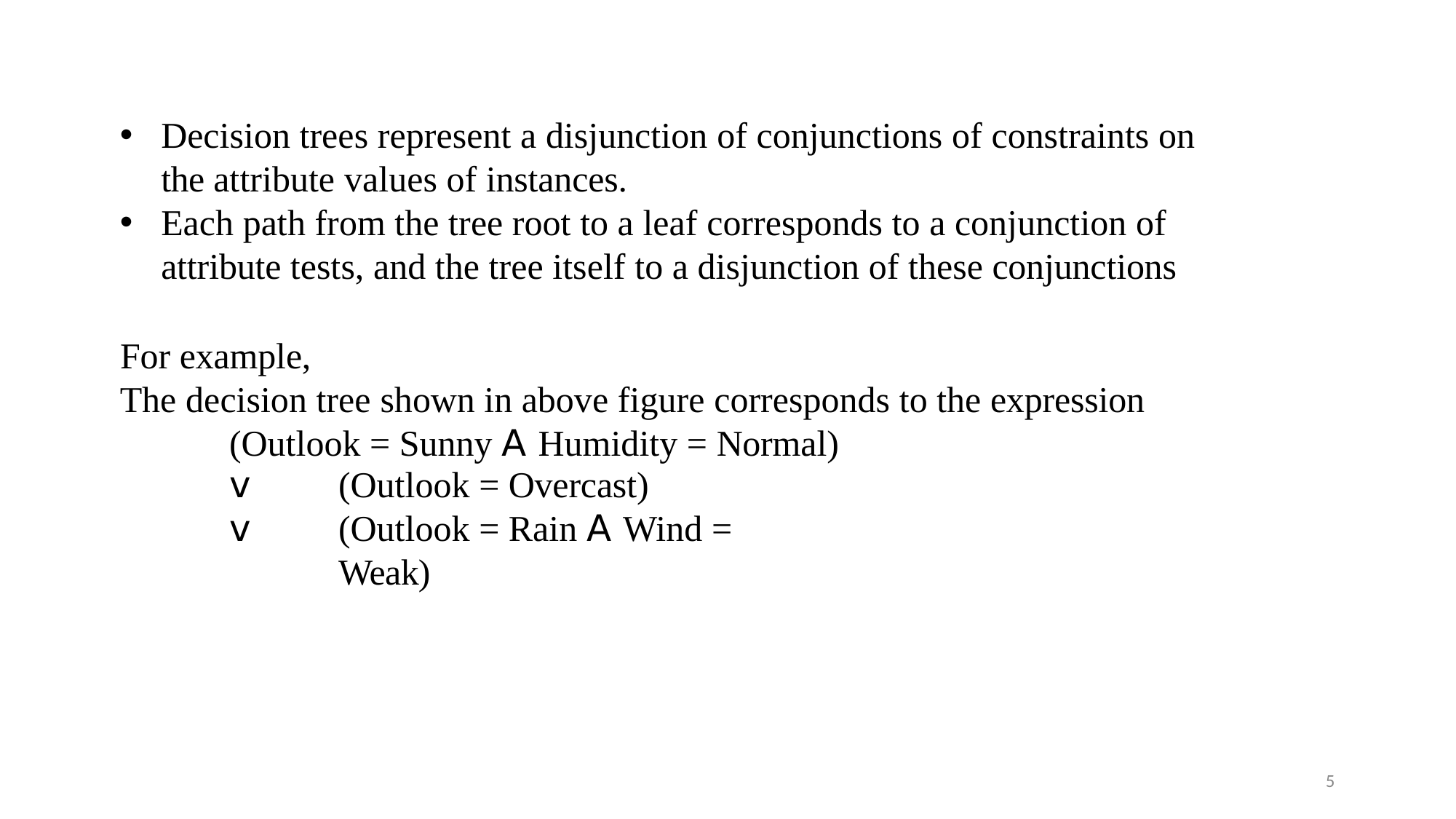

Decision trees represent a disjunction of conjunctions of constraints on the attribute values of instances.
Each path from the tree root to a leaf corresponds to a conjunction of attribute tests, and the tree itself to a disjunction of these conjunctions

For example,
The decision tree shown in above figure corresponds to the expression (Outlook = Sunny 𝖠 Humidity = Normal)
𝗏
𝗏
(Outlook = Overcast)
(Outlook = Rain 𝖠 Wind = Weak)
5